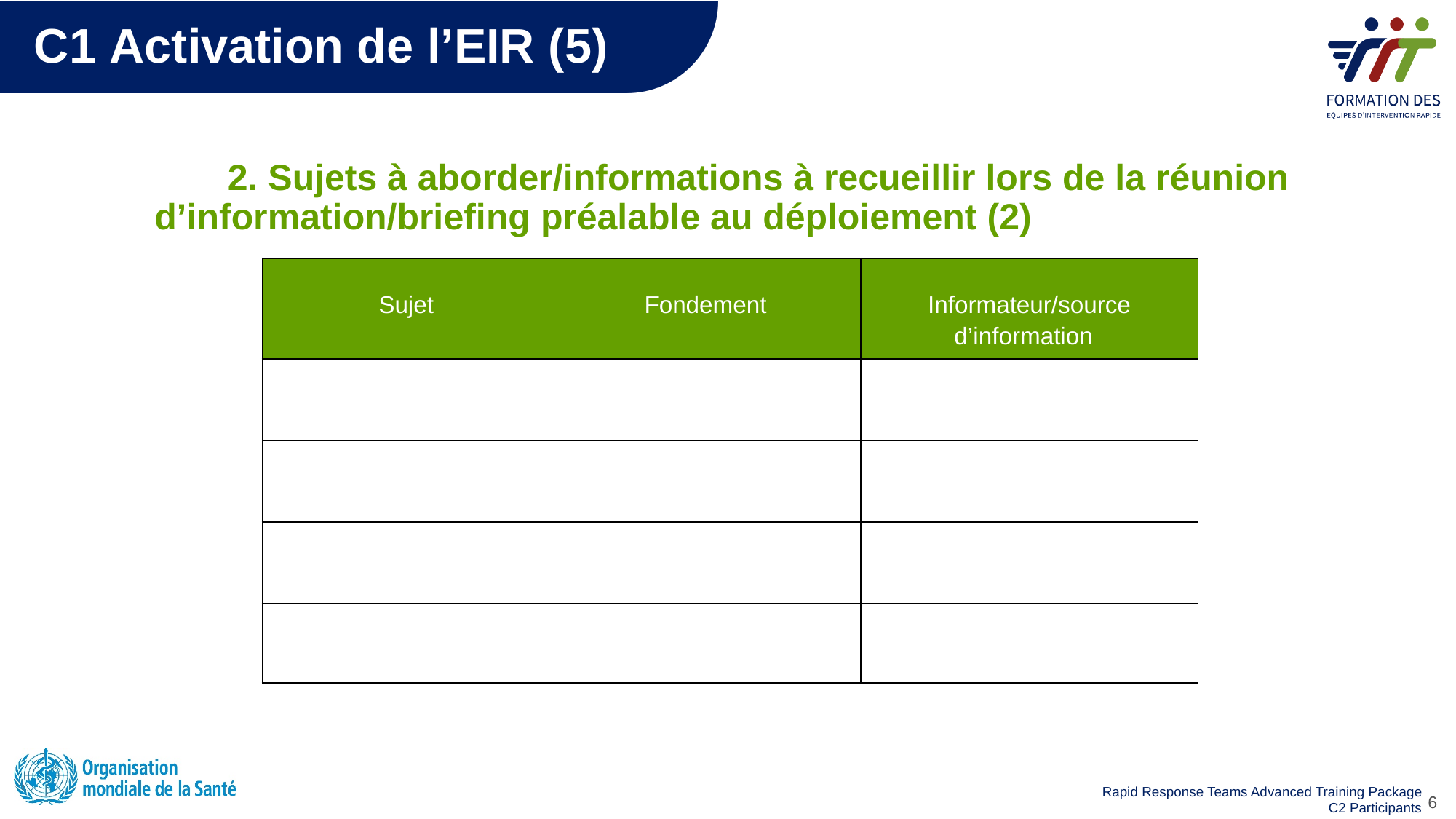

C1 Activation de l’EIR (5)
2. Sujets à aborder/informations à recueillir lors de la réunion d’information/briefing préalable au déploiement (2)
| Sujet | Fondement | Informateur/source d’information |
| --- | --- | --- |
|  |  |  |
|  |  |  |
|  |  |  |
|  |  |  |